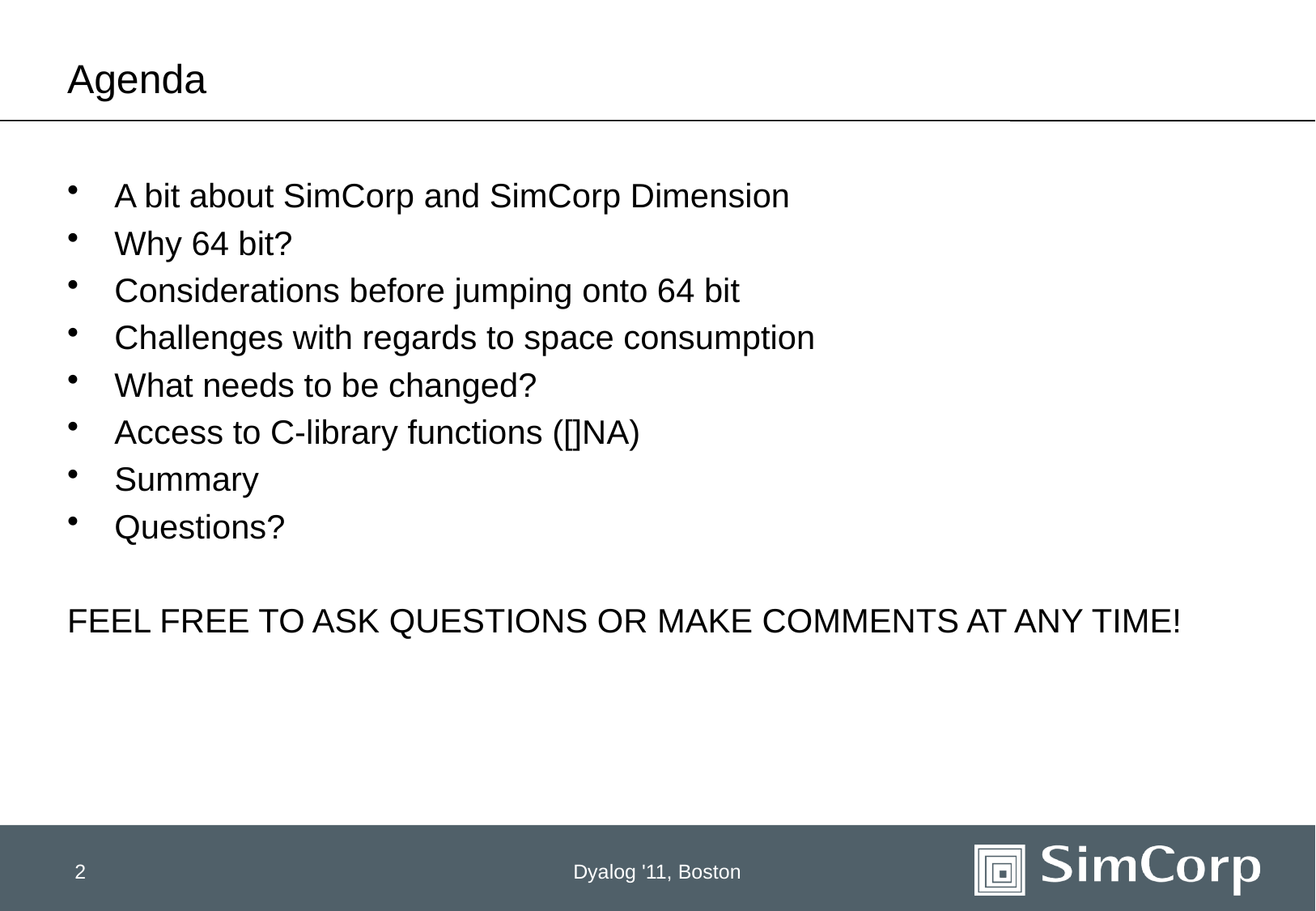

# Agenda
A bit about SimCorp and SimCorp Dimension
Why 64 bit?
Considerations before jumping onto 64 bit
Challenges with regards to space consumption
What needs to be changed?
Access to C-library functions ([]NA)
Summary
Questions?

FEEL FREE TO ASK QUESTIONS OR MAKE COMMENTS AT ANY TIME!

2
Dyalog '11, Boston